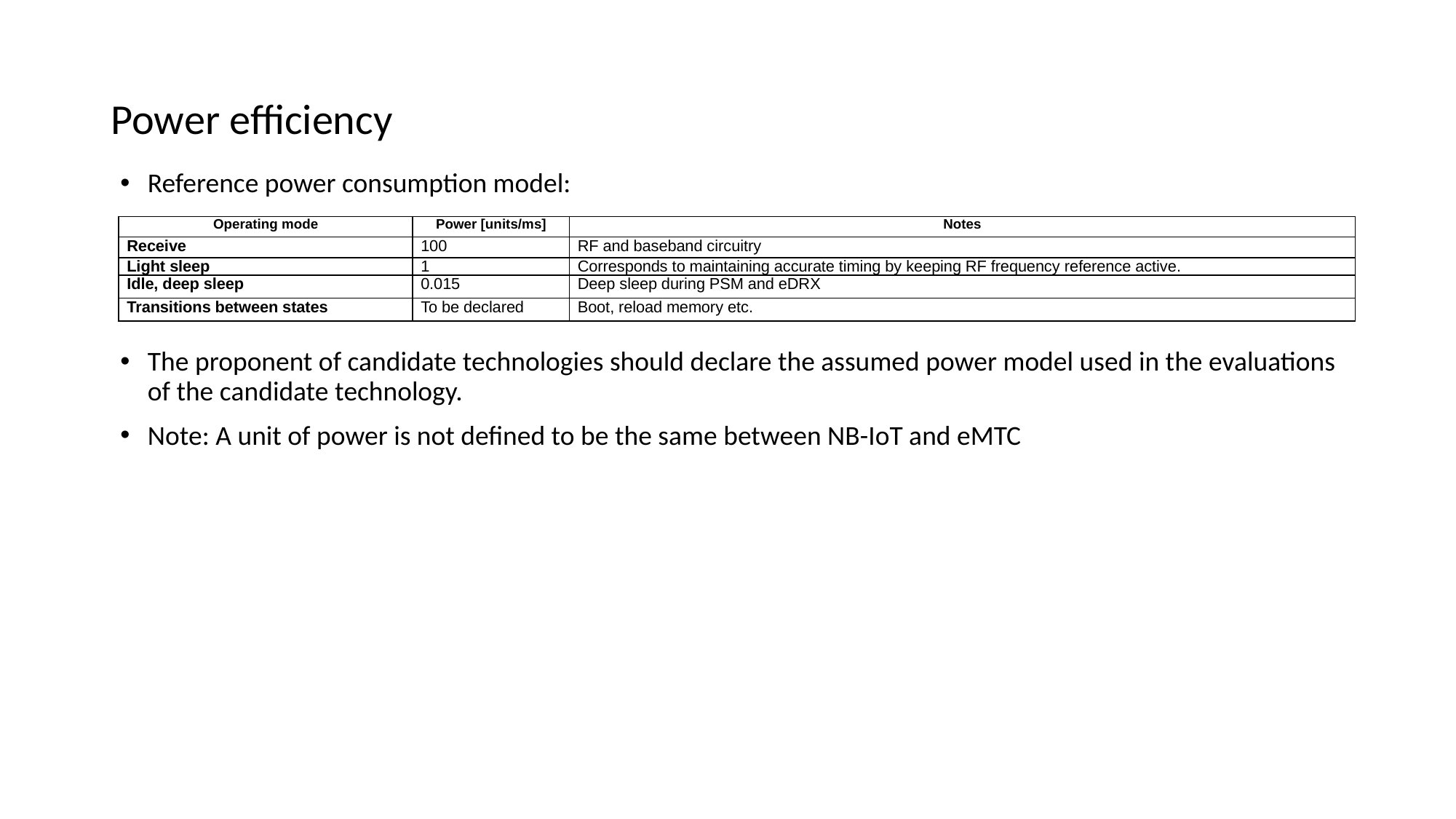

# Power efficiency
Reference power consumption model:

The proponent of candidate technologies should declare the assumed power model used in the evaluations of the candidate technology.
Note: A unit of power is not defined to be the same between NB-IoT and eMTC

| Operating mode | Power [units/ms] | Notes |
| --- | --- | --- |
| Receive | 100 | RF and baseband circuitry |
| Light sleep | 1 | Corresponds to maintaining accurate timing by keeping RF frequency reference active. |
| Idle, deep sleep | 0.015 | Deep sleep during PSM and eDRX |
| Transitions between states | To be declared | Boot, reload memory etc. |